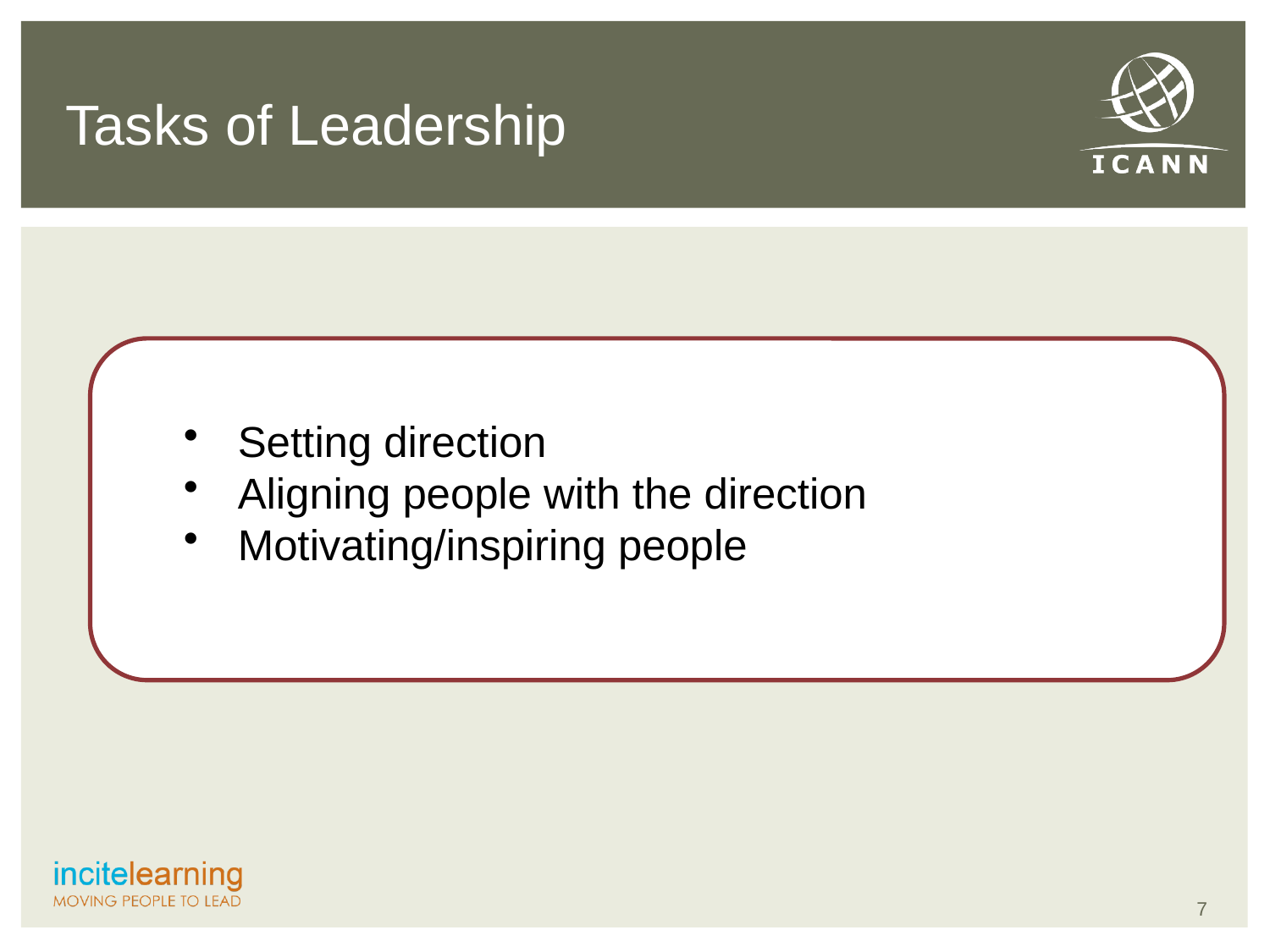

# Tasks of Leadership

  Setting direction
  Aligning people with the direction
  Motivating/inspiring people
7